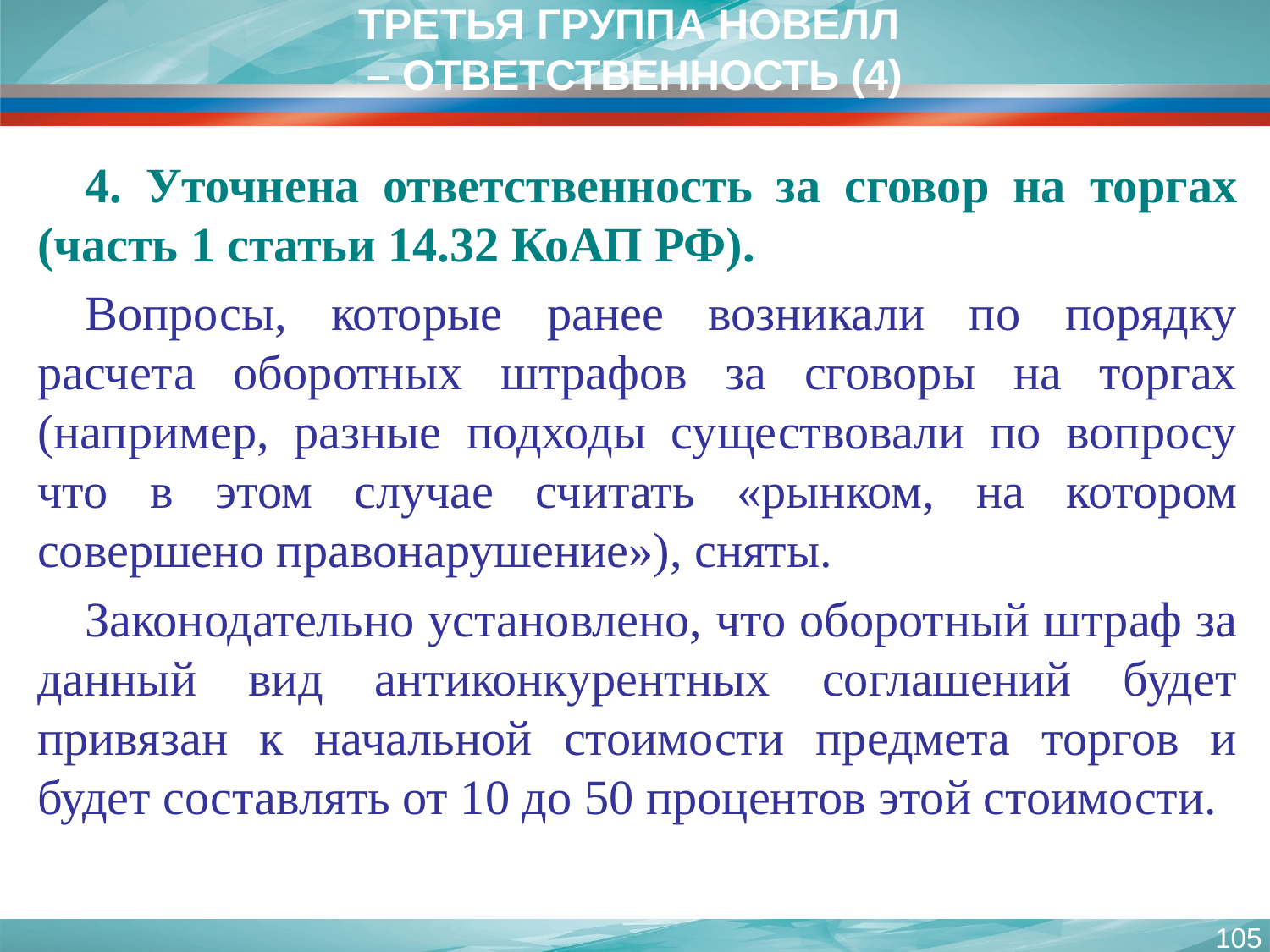

ТРЕТЬЯ ГРУППА НОВЕЛЛ
– ОТВЕТСТВЕННОСТЬ (4)
4. Уточнена ответственность за сговор на торгах (часть 1 статьи 14.32 КоАП РФ).
Вопросы, которые ранее возникали по порядку расчета оборотных штрафов за сговоры на торгах (например, разные подходы существовали по вопросу что в этом случае считать «рынком, на котором совершено правонарушение»), сняты.
Законодательно установлено, что оборотный штраф за данный вид антиконкурентных соглашений будет привязан к начальной стоимости предмета торгов и будет составлять от 10 до 50 процентов этой стоимости.
105